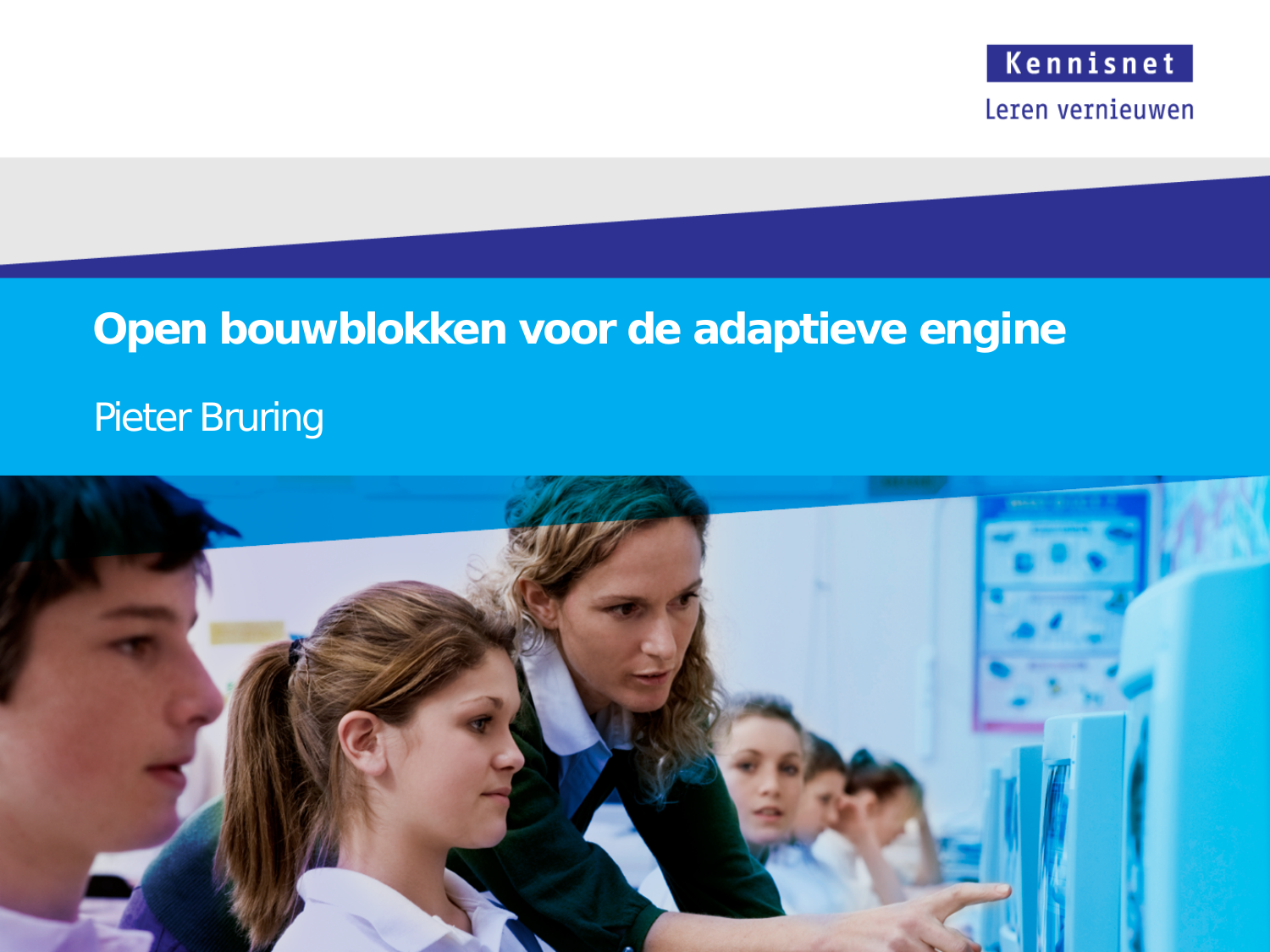

# Open bouwblokken voor de adaptieve engine
Pieter Bruring